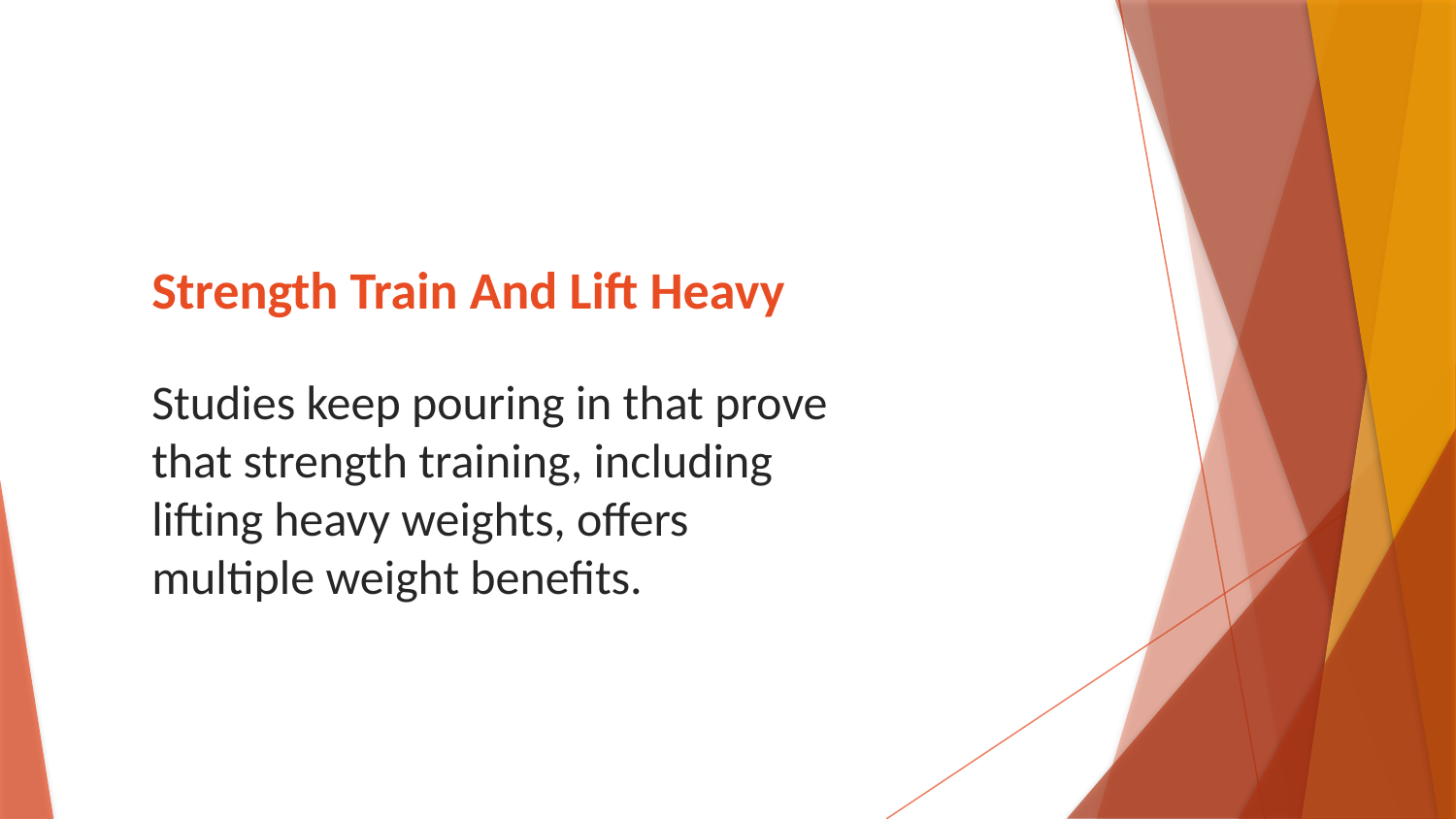

# Strength Train And Lift Heavy
Studies keep pouring in that prove that strength training, including lifting heavy weights, offers multiple weight benefits.